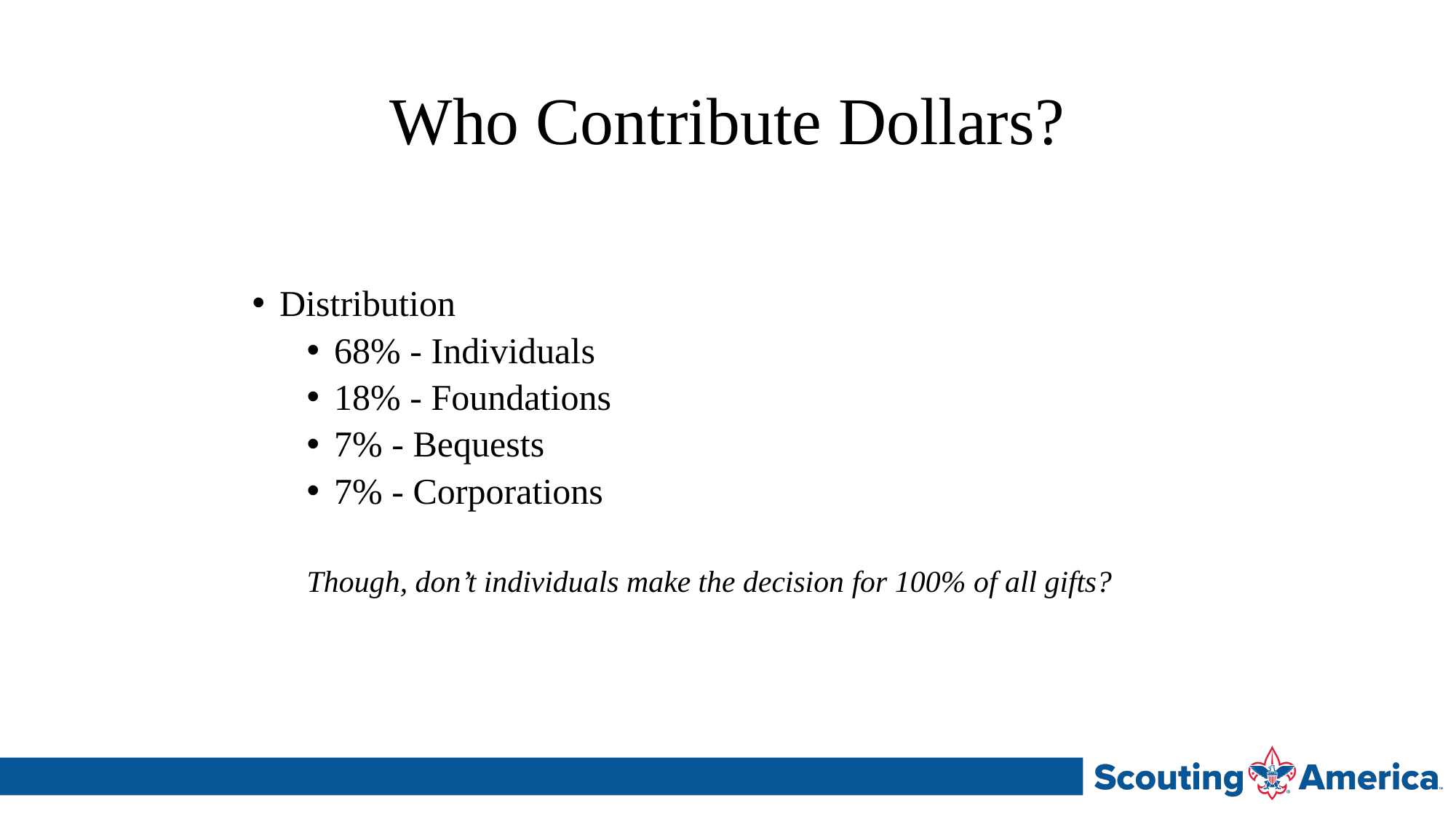

# Who Contribute Dollars?
Distribution
68% - Individuals
18% - Foundations
7% - Bequests
7% - Corporations

Though, don’t individuals make the decision for 100% of all gifts?